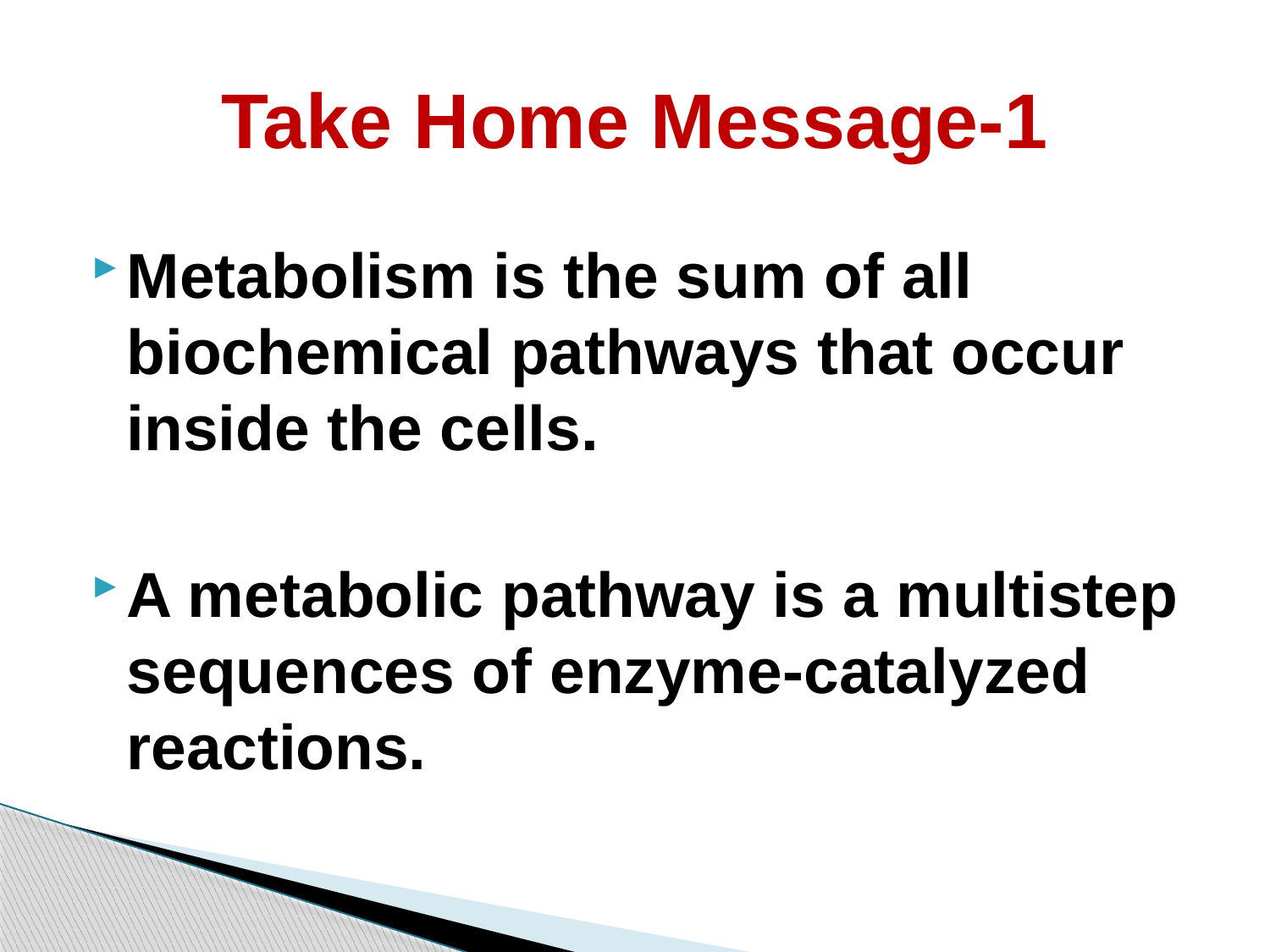

# Take Home Message-1
Metabolism is the sum of all biochemical pathways that occur inside the cells.

A metabolic pathway is a multistep sequences of enzyme-catalyzed reactions.